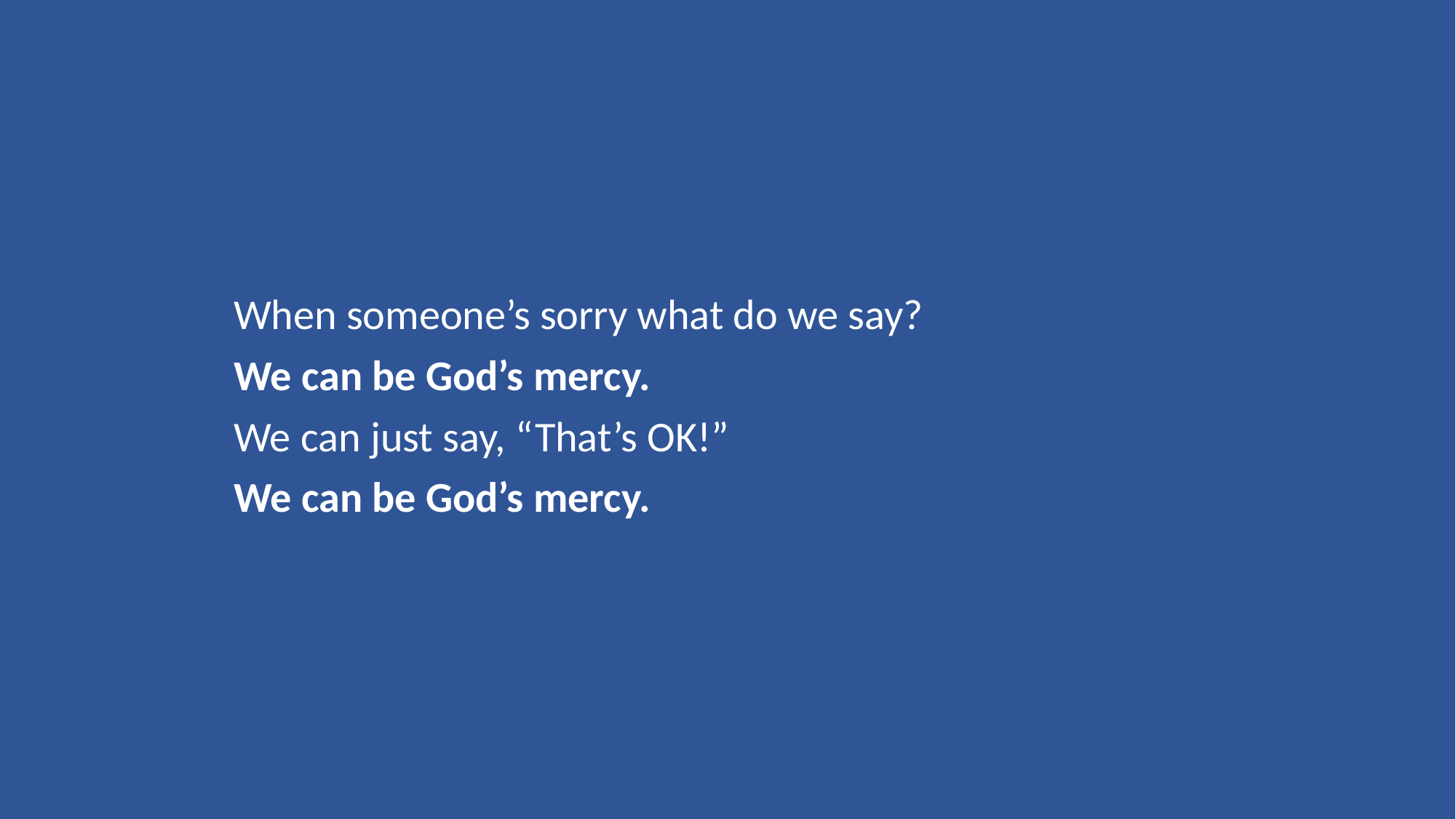

When someone’s sorry what do we say?
We can be God’s mercy.
We can just say, “That’s OK!”
We can be God’s mercy.